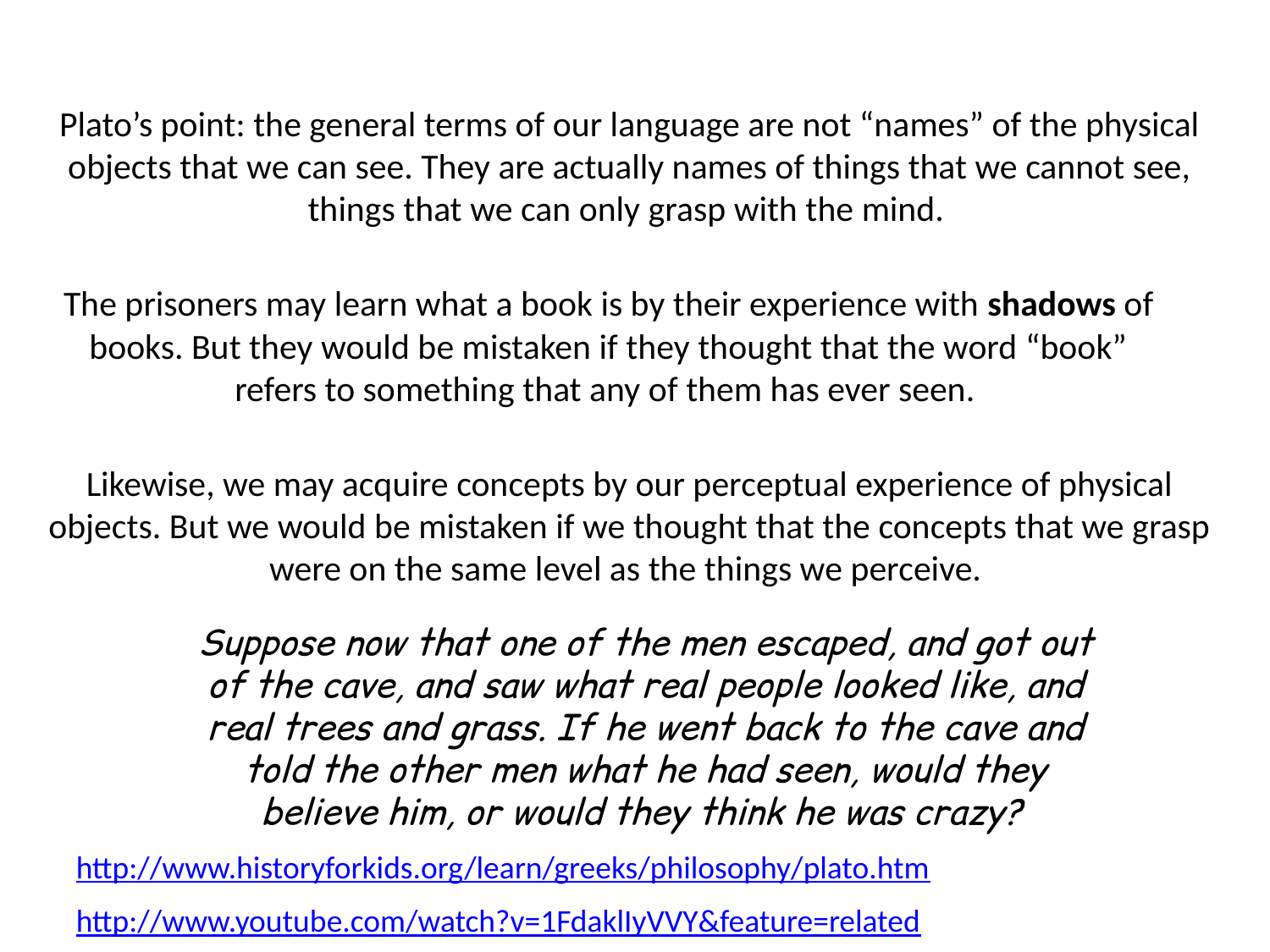

Plato’s point: the general terms of our language are not “names” of the physical objects that we can see. They are actually names of things that we cannot see, things that we can only grasp with the mind.
The prisoners may learn what a book is by their experience with shadows of books. But they would be mistaken if they thought that the word “book” refers to something that any of them has ever seen.
Likewise, we may acquire concepts by our perceptual experience of physical objects. But we would be mistaken if we thought that the concepts that we grasp were on the same level as the things we perceive.
Suppose now that one of the men escaped, and got out of the cave, and saw what real people looked like, and real trees and grass. If he went back to the cave and told the other men what he had seen, would they believe him, or would they think he was crazy?
http://www.historyforkids.org/learn/greeks/philosophy/plato.htm
http://www.youtube.com/watch?v=1FdaklIyVVY&feature=related